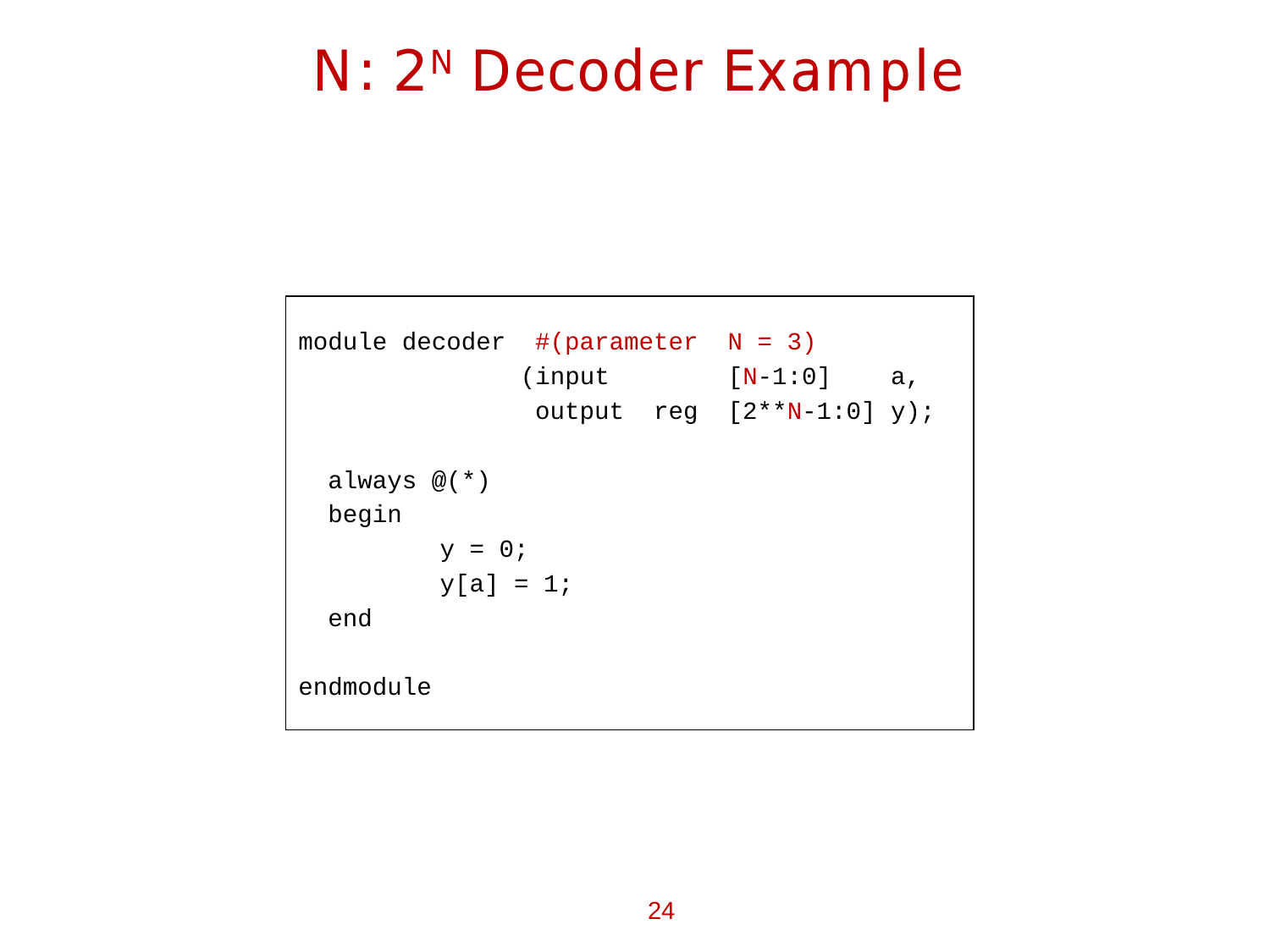

# N: 2N Decoder Example
module decoder  #(parameter  N = 3)
               (input        [N-1:0]    a,
                output  reg  [2**N-1:0] y);

  always @(*)
  begin
	 y = 0;
	 y[a] = 1;
  end

endmodule
24